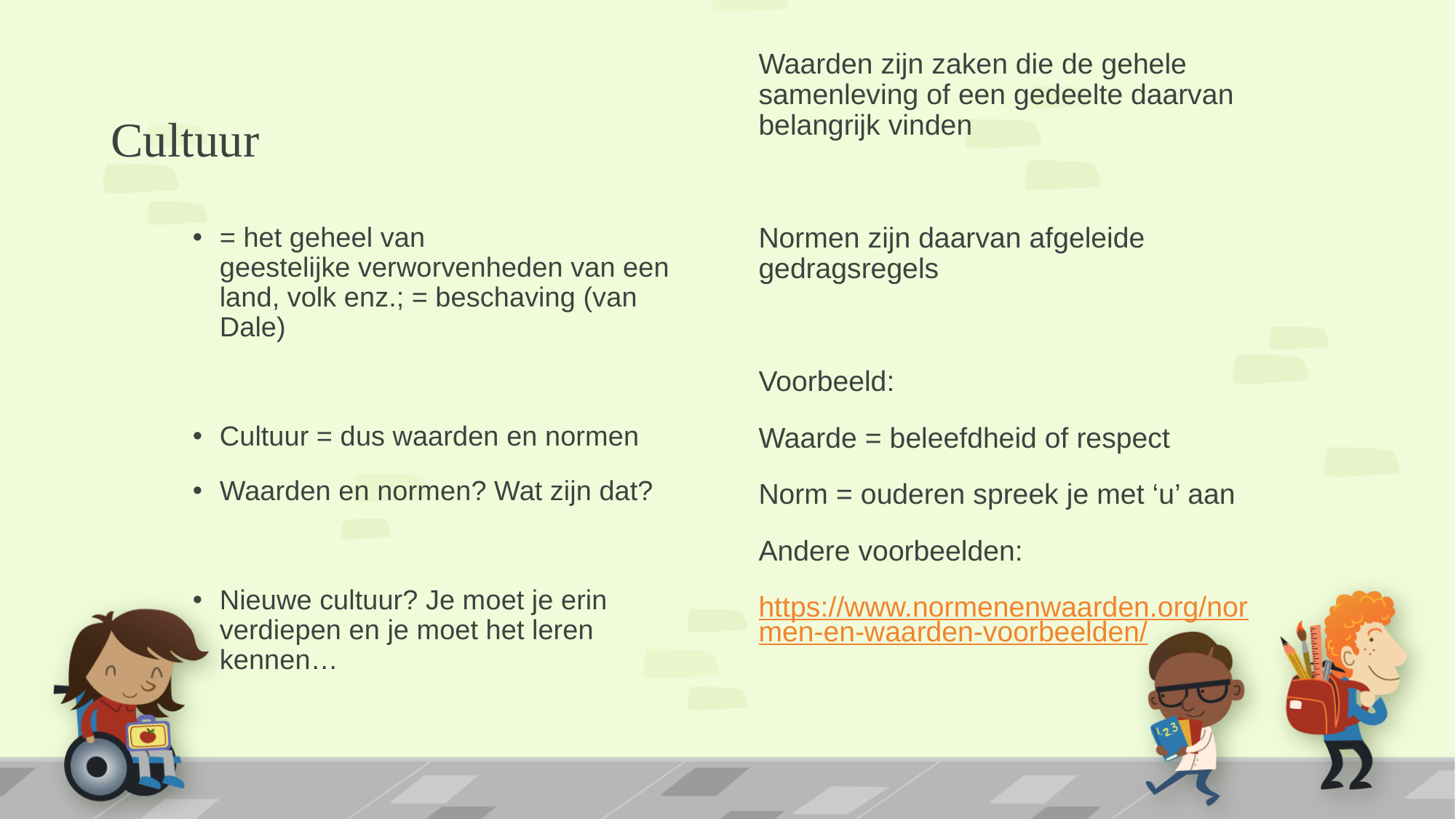

# Cultuur
Waarden zijn zaken die de gehele samenleving of een gedeelte daarvan belangrijk vinden

Normen zijn daarvan afgeleide gedragsregels

Voorbeeld:
Waarde = beleefdheid of respect
Norm = ouderen spreek je met ‘u’ aan
Andere voorbeelden:
https://www.normenenwaarden.org/normen-en-waarden-voorbeelden/
= het geheel van geestelijke verworvenheden van een land, volk enz.; = beschaving (van Dale)

Cultuur = dus waarden en normen
Waarden en normen? Wat zijn dat?

Nieuwe cultuur? Je moet je erin verdiepen en je moet het leren kennen…